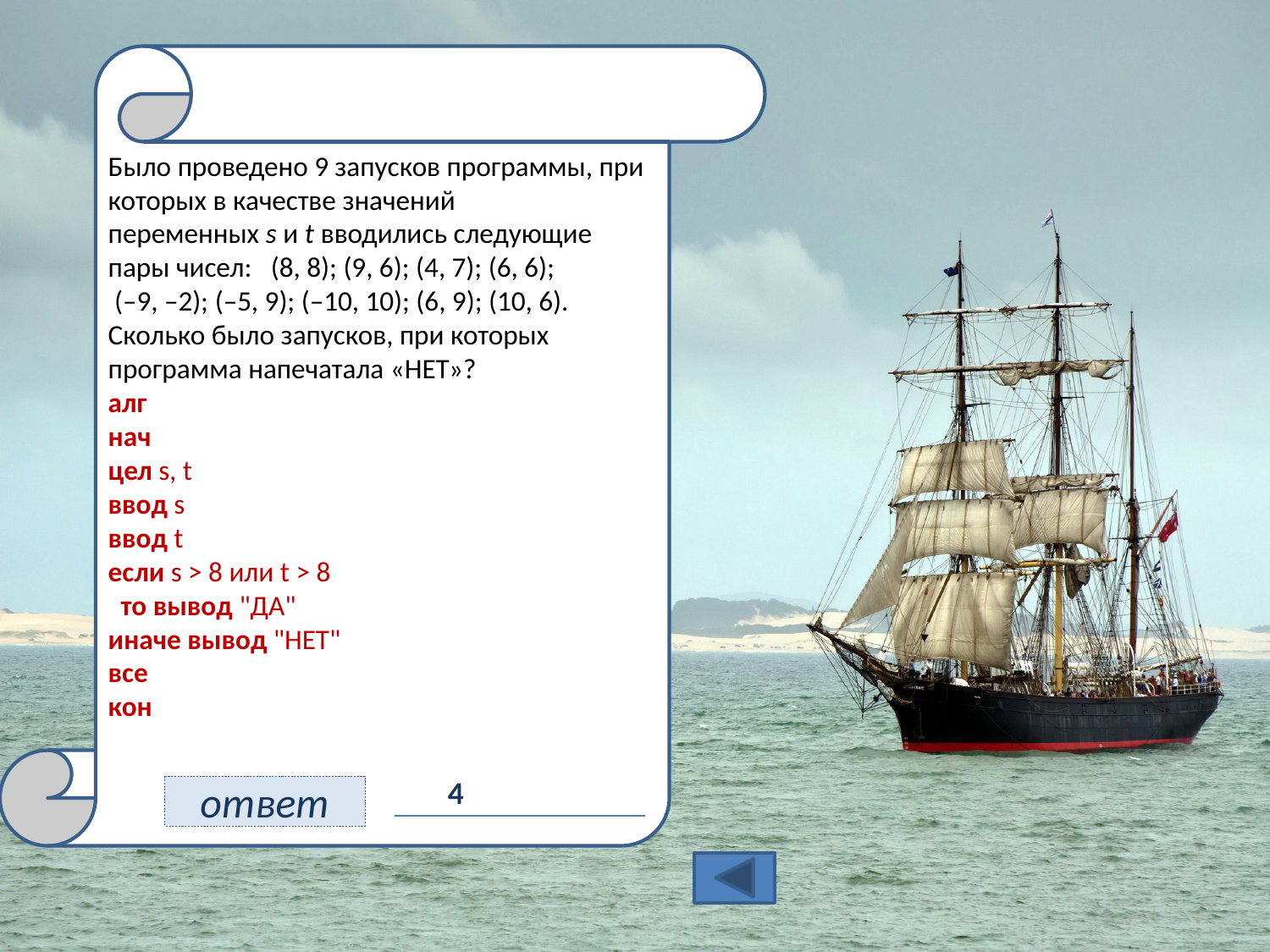

# 11
Было проведено 9 запусков программы, при которых в качестве значений переменных s и t вводились следующие пары чисел:   (8, 8); (9, 6); (4, 7); (6, 6);
 (–9, –2); (–5, 9); (–10, 10); (6, 9); (10, 6).   Сколько было запусков, при которых программа напечатала «НЕТ»?
алг
нач
цел s, t
ввод s
ввод t
если s > 8 или t > 8
  то вывод "ДА"
иначе вывод "НЕТ"
все
кон
4
ответ